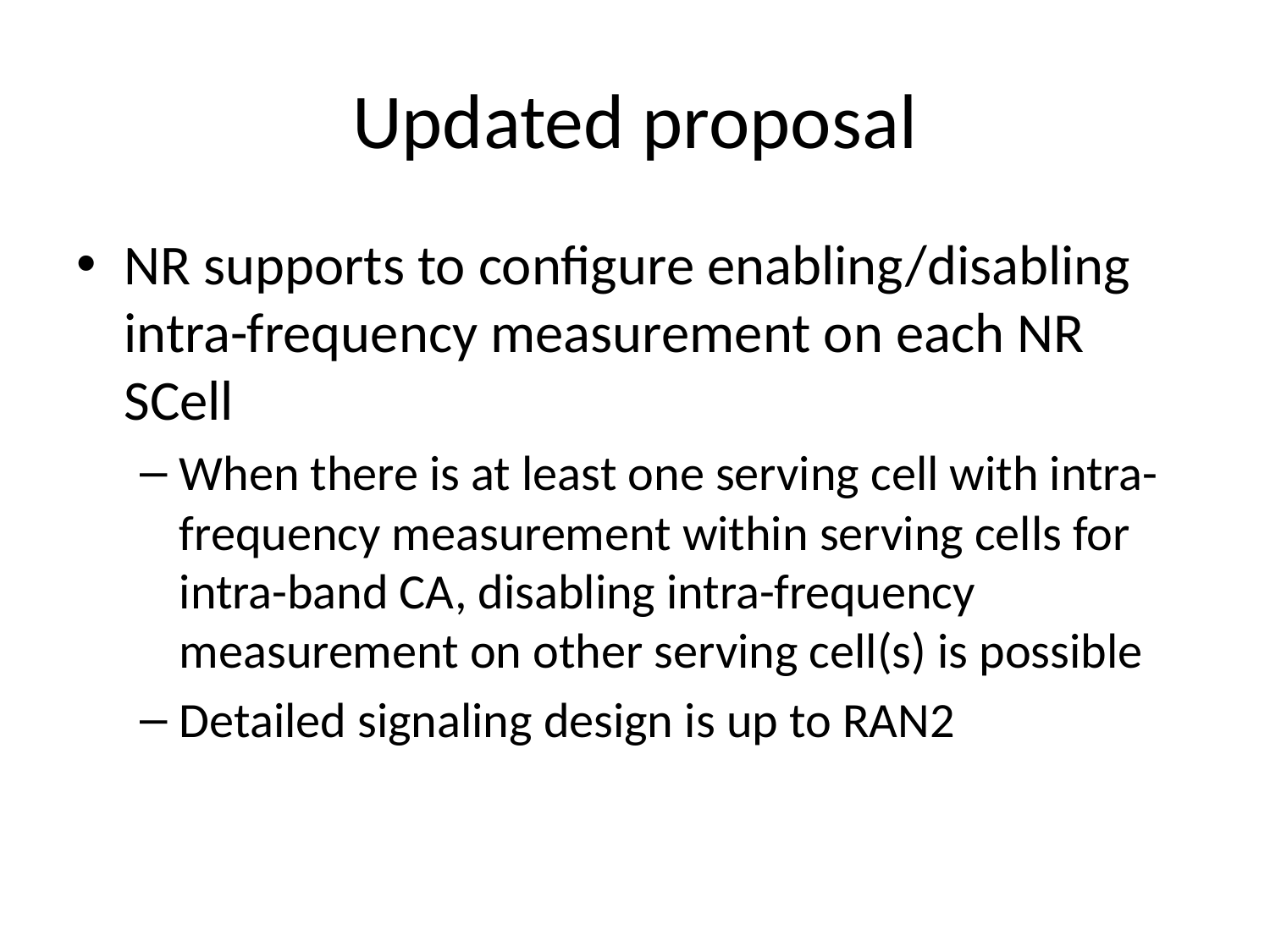

# Updated proposal
NR supports to configure enabling/disabling intra-frequency measurement on each NR SCell
When there is at least one serving cell with intra-frequency measurement within serving cells for intra-band CA, disabling intra-frequency measurement on other serving cell(s) is possible
Detailed signaling design is up to RAN2